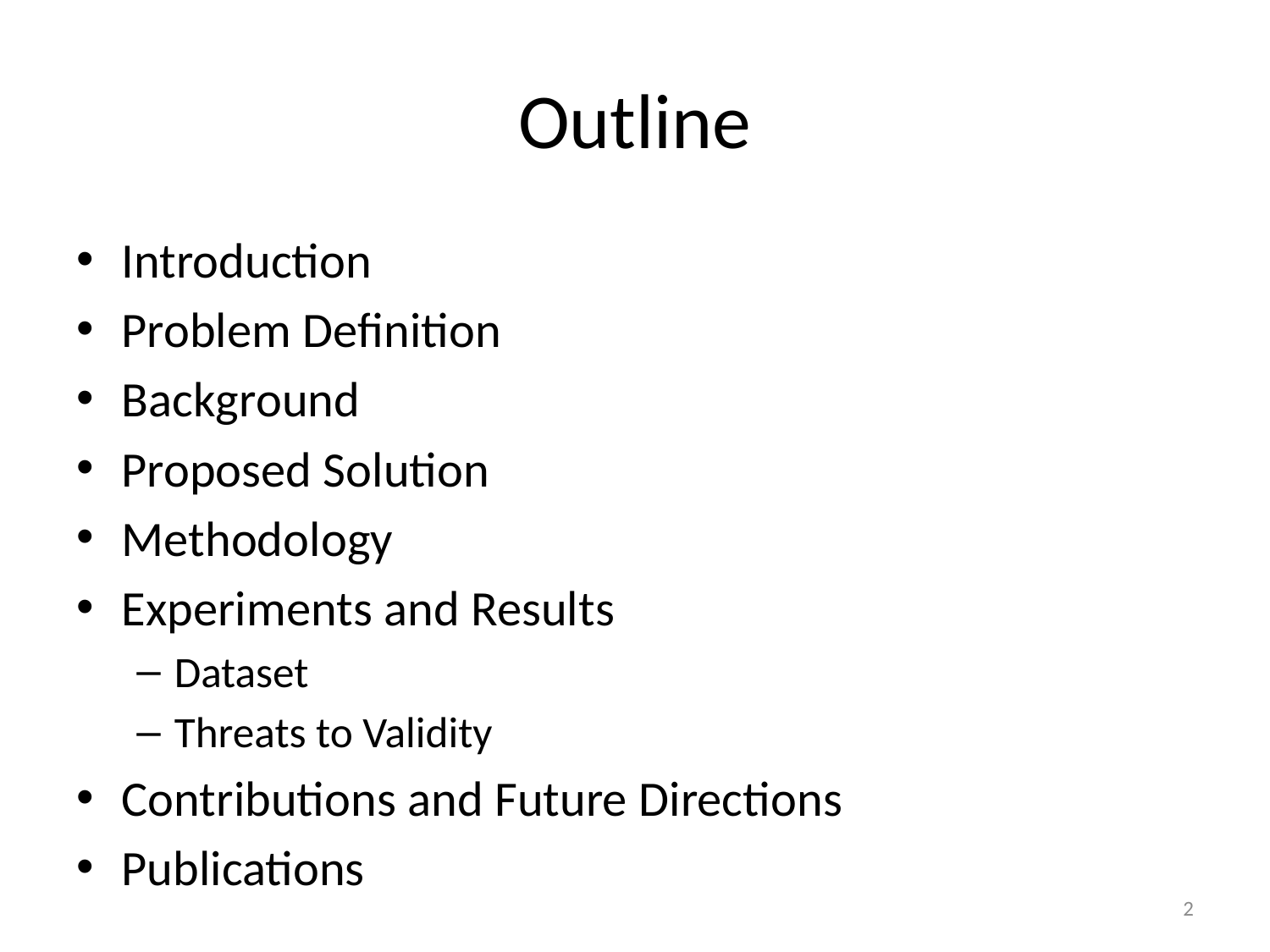

# Outline
Introduction
Problem Definition
Background
Proposed Solution
Methodology
Experiments and Results
Dataset
Threats to Validity
Contributions and Future Directions
Publications
2